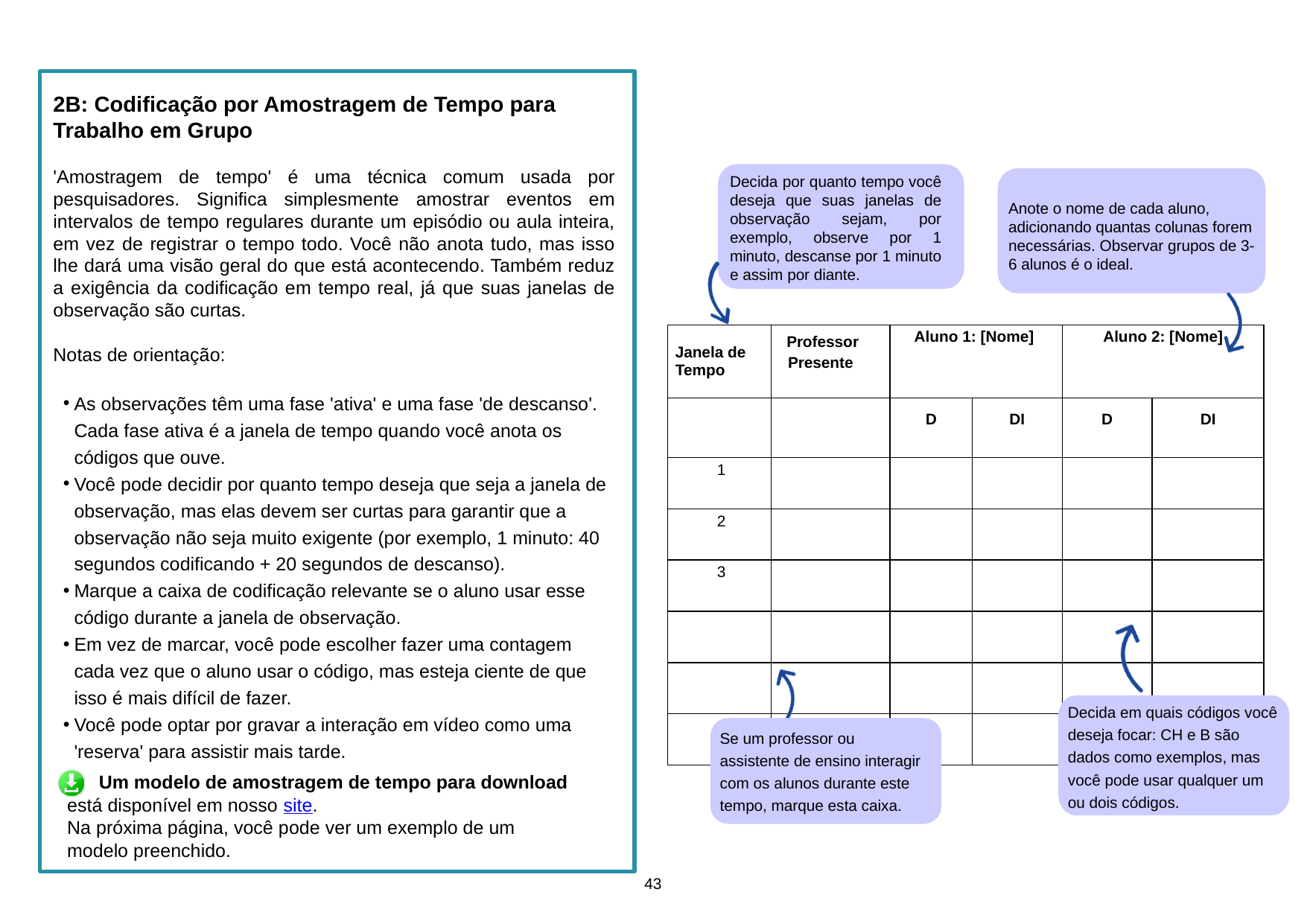

2B: Codificação por Amostragem de Tempo para Trabalho em Grupo

'Amostragem de tempo' é uma técnica comum usada por pesquisadores. Significa simplesmente amostrar eventos em intervalos de tempo regulares durante um episódio ou aula inteira, em vez de registrar o tempo todo. Você não anota tudo, mas isso lhe dará uma visão geral do que está acontecendo. Também reduz a exigência da codificação em tempo real, já que suas janelas de observação são curtas.

Notas de orientação:

As observações têm uma fase 'ativa' e uma fase 'de descanso'. Cada fase ativa é a janela de tempo quando você anota os códigos que ouve.
Você pode decidir por quanto tempo deseja que seja a janela de observação, mas elas devem ser curtas para garantir que a observação não seja muito exigente (por exemplo, 1 minuto: 40 segundos codificando + 20 segundos de descanso).
Marque a caixa de codificação relevante se o aluno usar esse código durante a janela de observação.
Em vez de marcar, você pode escolher fazer uma contagem cada vez que o aluno usar o código, mas esteja ciente de que isso é mais difícil de fazer.
Você pode optar por gravar a interação em vídeo como uma 'reserva' para assistir mais tarde.

Decida por quanto tempo você deseja que suas janelas de observação sejam, por exemplo, observe por 1 minuto, descanse por 1 minuto e assim por diante.

Anote o nome de cada aluno, adicionando quantas colunas forem necessárias. Observar grupos de 3-6 alunos é o ideal.

| Janela de Tempo | Professor Presente | Aluno 1: [Nome] |  | Aluno 2: [Nome] |  |
| --- | --- | --- | --- | --- | --- |
|  |  | D | DI | D | DI |
| 1 |  |  |  |  |  |
| 2 |  |  |  |  |  |
| 3 |  |  |  |  |  |
|  |  |  |  |  |  |
|  |  |  |  |  |  |
|  |  |  |  |  |  |

Decida em quais códigos você deseja focar: CH e B são dados como exemplos, mas você pode usar qualquer um ou dois códigos.

Se um professor ou assistente de ensino interagir com os alunos durante este tempo, marque esta caixa.

Um modelo de amostragem de tempo para download está disponível em nosso site.
Na próxima página, você pode ver um exemplo de um modelo preenchido.
43